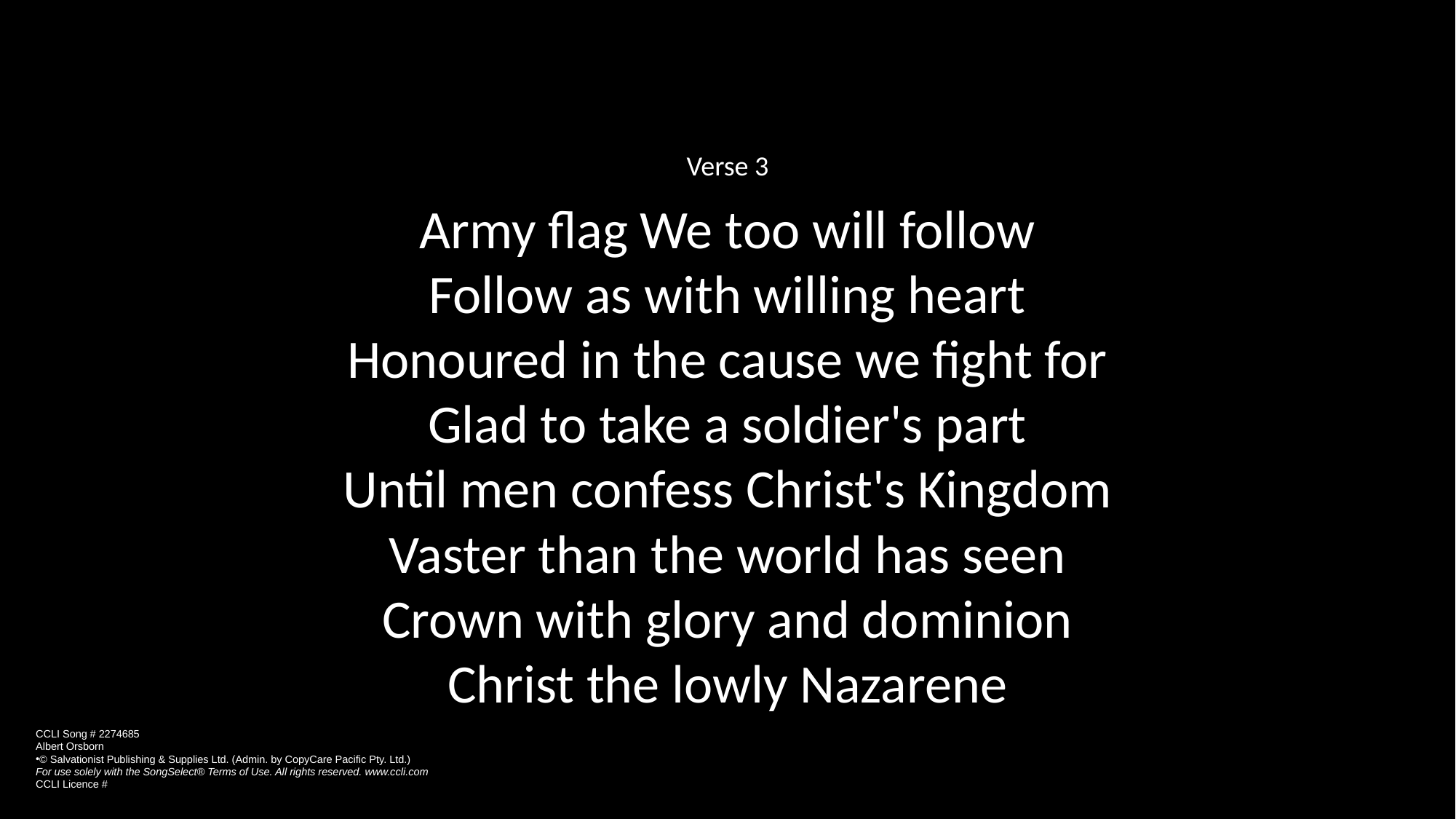

Verse 3
Army flag We too will follow
Follow as with willing heart
Honoured in the cause we fight for
Glad to take a soldier's part
Until men confess Christ's Kingdom
Vaster than the world has seen
Crown with glory and dominion
Christ the lowly Nazarene

CCLI Song # 2274685
Albert Orsborn
© Salvationist Publishing & Supplies Ltd. (Admin. by CopyCare Pacific Pty. Ltd.)
For use solely with the SongSelect® Terms of Use. All rights reserved. www.ccli.com
CCLI Licence #